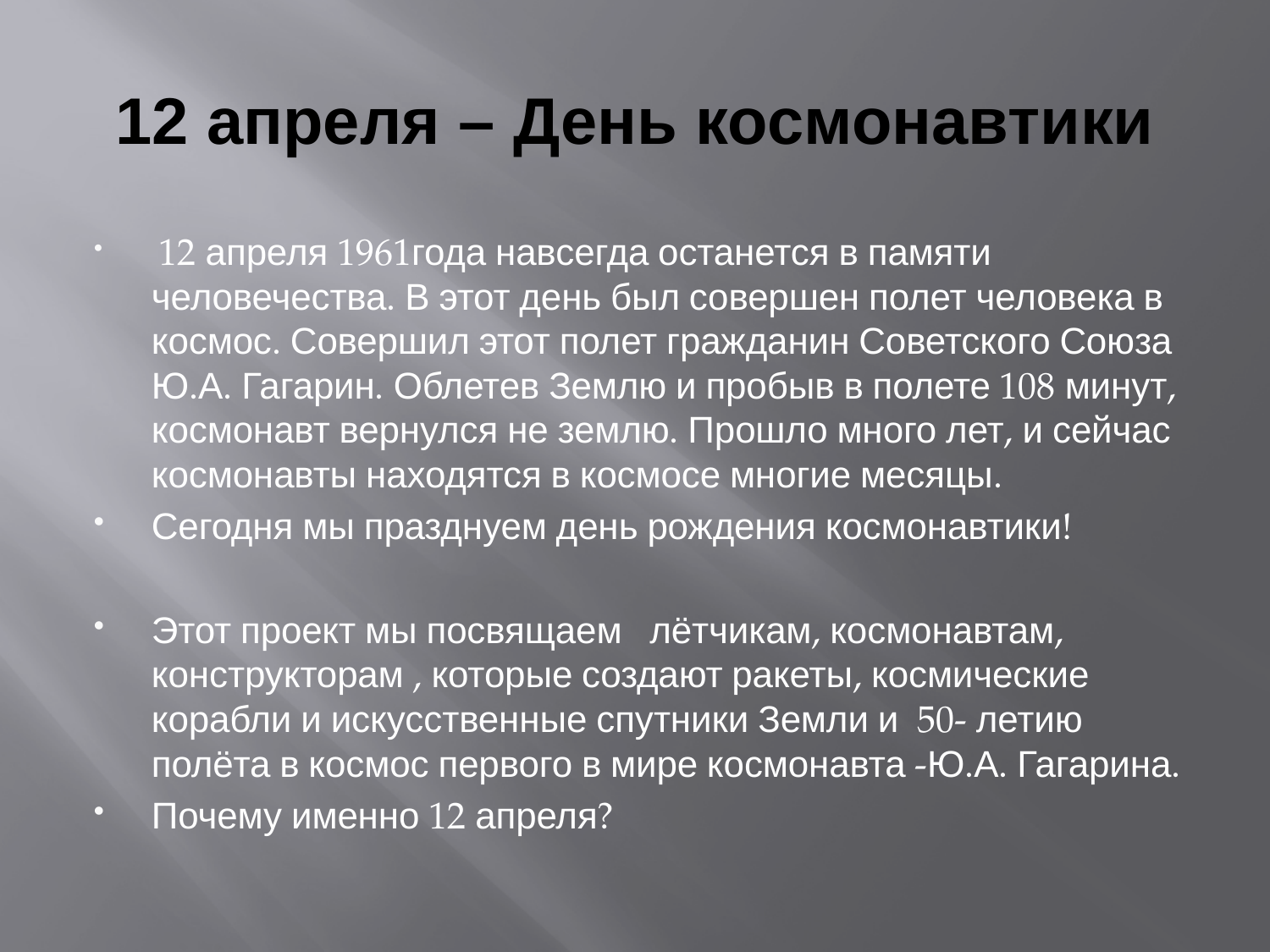

# 12 апреля – День космонавтики
 12 апреля 1961года навсегда останется в памяти человечества. В этот день был совершен полет человека в космос. Совершил этот полет гражданин Советского Союза Ю.А. Гагарин. Облетев Землю и пробыв в полете 108 минут, космонавт вернулся не землю. Прошло много лет, и сейчас космонавты находятся в космосе многие месяцы.
Сегодня мы празднуем день рождения космонавтики!

Этот проект мы посвящаем   лётчикам, космонавтам, конструкторам , которые создают ракеты, космические корабли и искусственные спутники Земли и  50- летию полёта в космос первого в мире космонавта -Ю.А. Гагарина.
Почему именно 12 апреля?